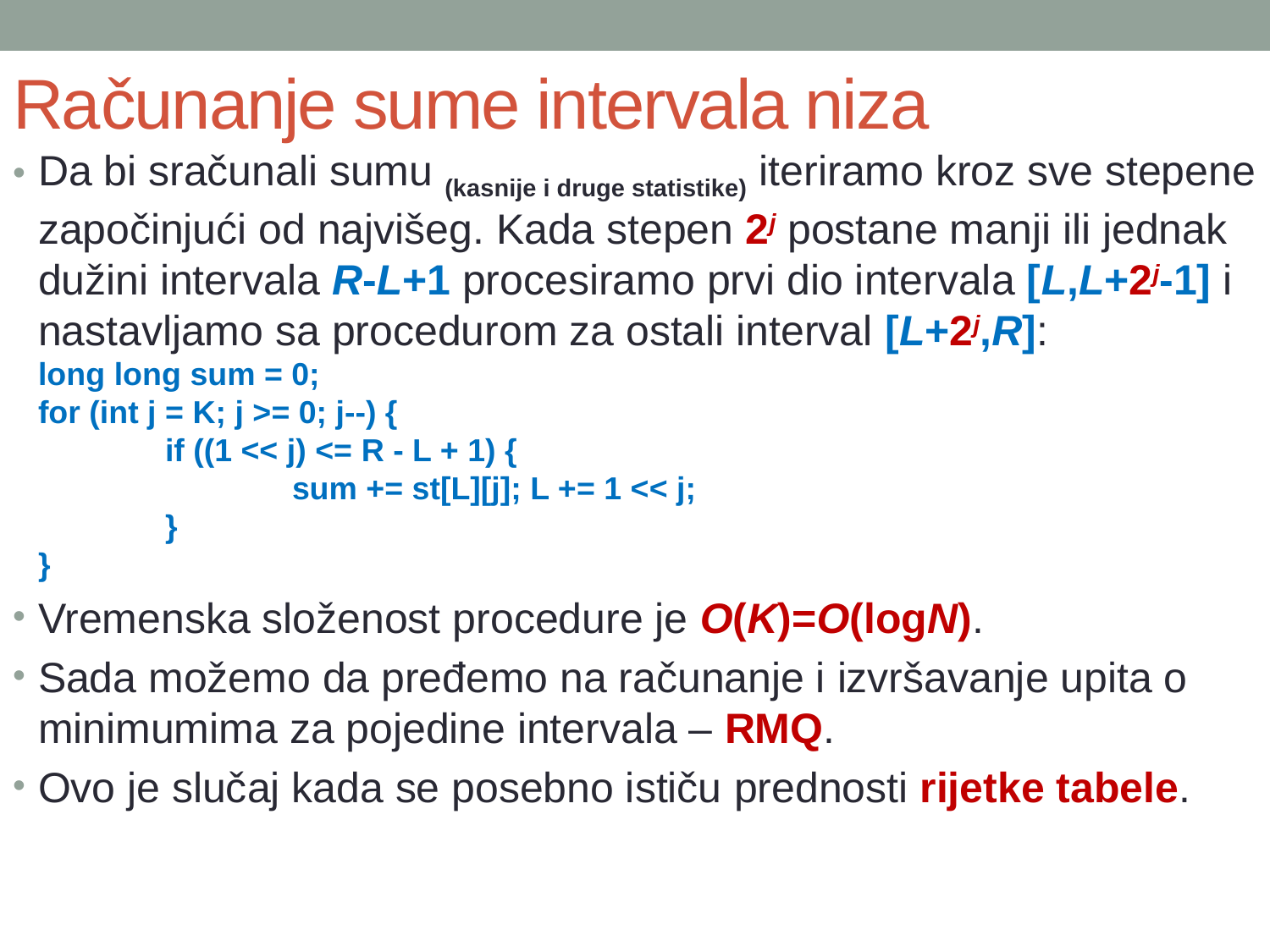

# Računanje sume intervala niza
Da bi sračunali sumu (kasnije i druge statistike) iteriramo kroz sve stepene započinjući od najvišeg. Kada stepen 2j postane manji ili jednak dužini intervala R-L+1 procesiramo prvi dio intervala [L,L+2j-1] i nastavljamo sa procedurom za ostali interval [L+2j,R]:
long long sum = 0;
for (int j = K; j >= 0; j--) {
	if ((1 << j) <= R - L + 1) {
		sum += st[L][j]; L += 1 << j;
	}
}
Vremenska složenost procedure je O(K)=O(logN).
Sada možemo da pređemo na računanje i izvršavanje upita o minimumima za pojedine intervala – RMQ.
Ovo je slučaj kada se posebno ističu prednosti rijetke tabele.